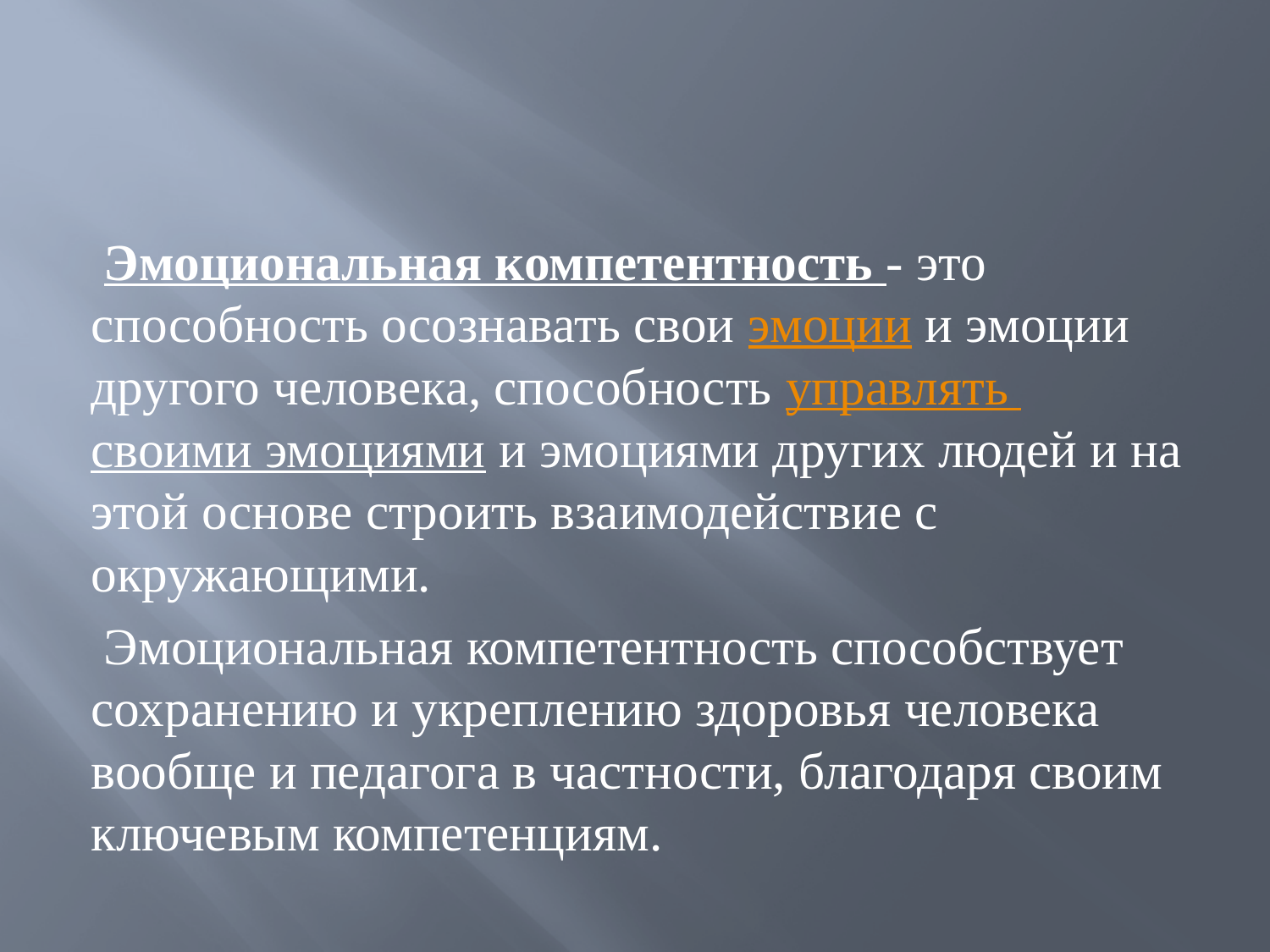

#
 Эмоциональная компетентность - это способность осознавать свои эмоции и эмоции другого человека, способность управлять своими эмоциями и эмоциями других людей и на этой основе строить взаимодействие с окружающими.
 Эмоциональная компетентность способствует сохранению и укреплению здоровья человека вообще и педагога в частности, благодаря своим ключевым компетенциям.